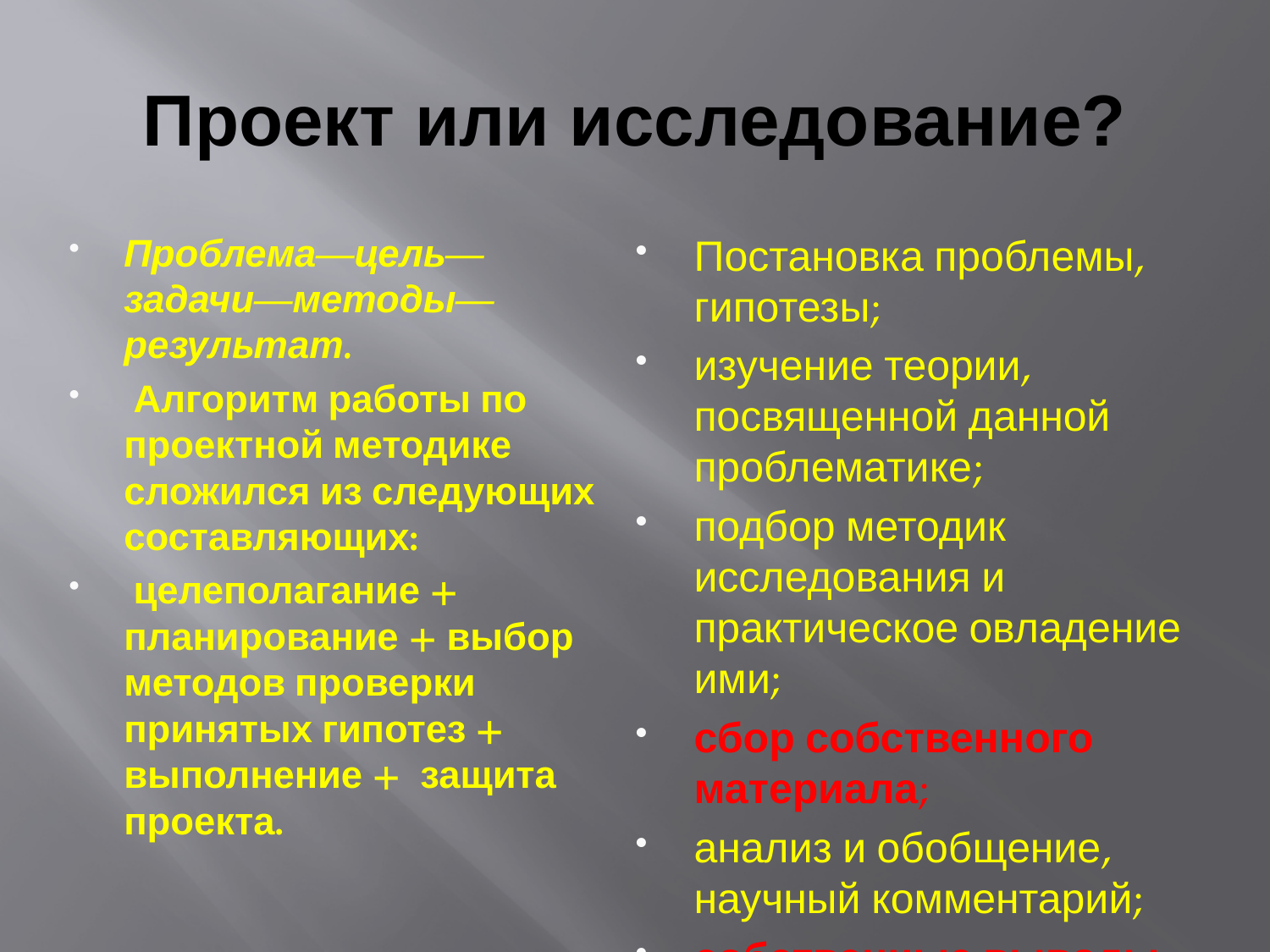

# Проект или исследование?
Проблема—цель—задачи—методы—результат.
 Алгоритм работы по проектной методике сложился из следующих составляющих:
 целеполагание + планирование + выбор методов проверки принятых гипотез + выполнение +  защита проекта.

Постановка проблемы, гипотезы;
изучение теории, посвященной данной проблематике;
подбор методик исследования и практическое овладение ими;
сбор собственного материала;
анализ и обобщение, научный комментарий;
собственные выводы